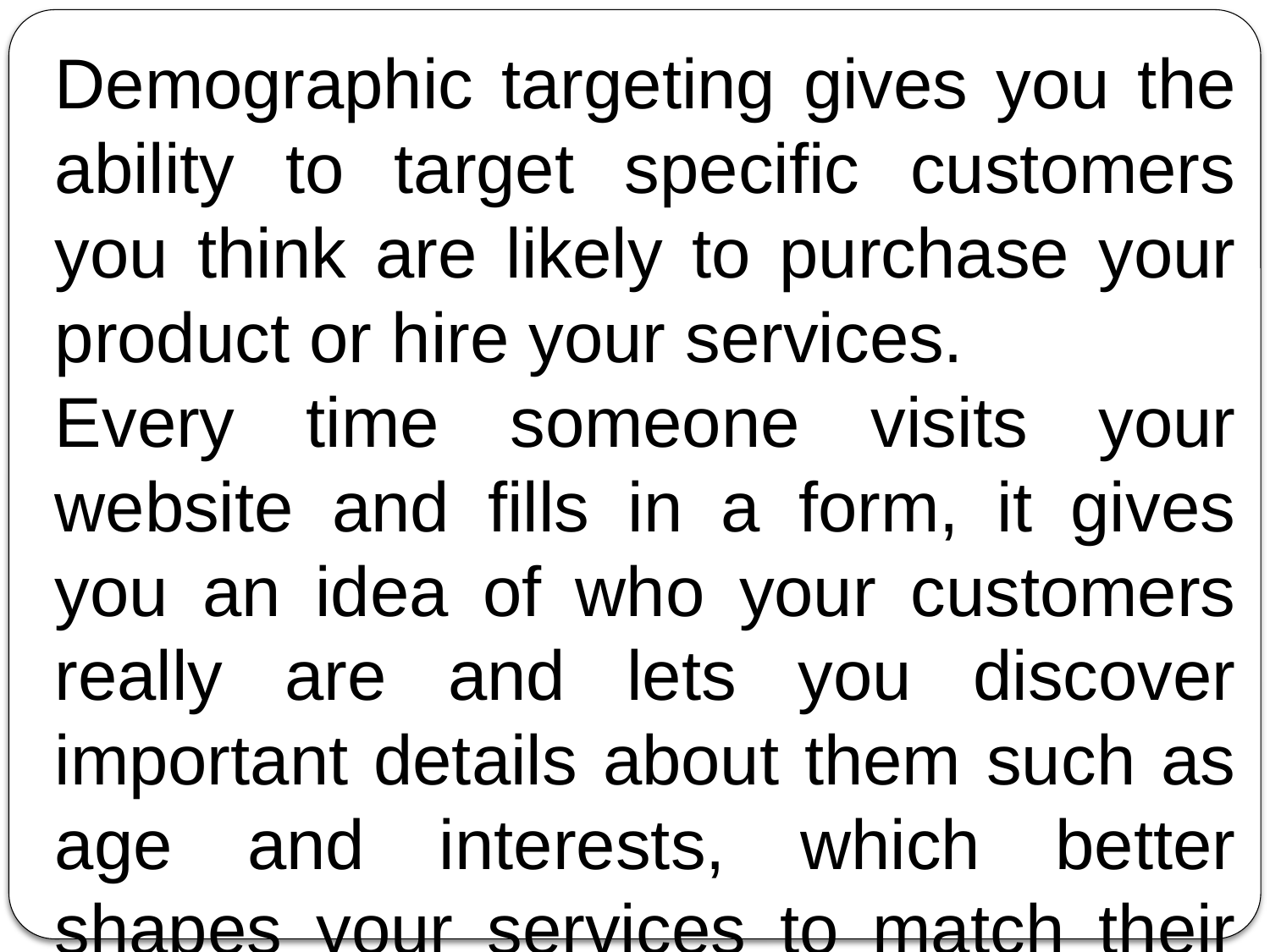

Demographic targeting gives you the ability to target specific customers you think are likely to purchase your product or hire your services.
Every time someone visits your website and fills in a form, it gives you an idea of who your customers really are and lets you discover important details about them such as age and interests, which better shapes your services to match their needs.